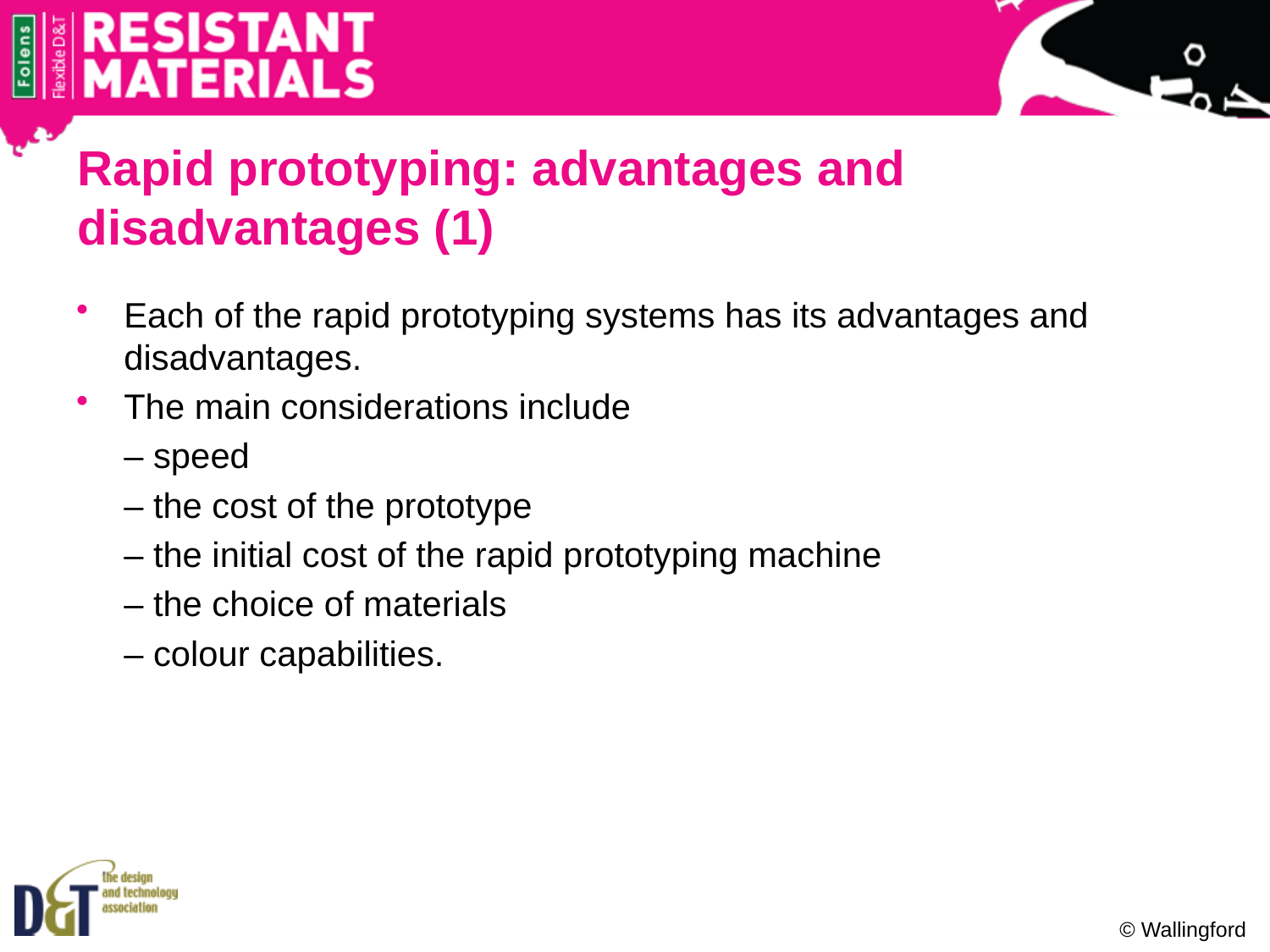

# Rapid prototyping: advantages and disadvantages (1)
Each of the rapid prototyping systems has its advantages and disadvantages.
The main considerations include
	– speed
	– the cost of the prototype
	– the initial cost of the rapid prototyping machine
	– the choice of materials
	– colour capabilities.

© Wallingford